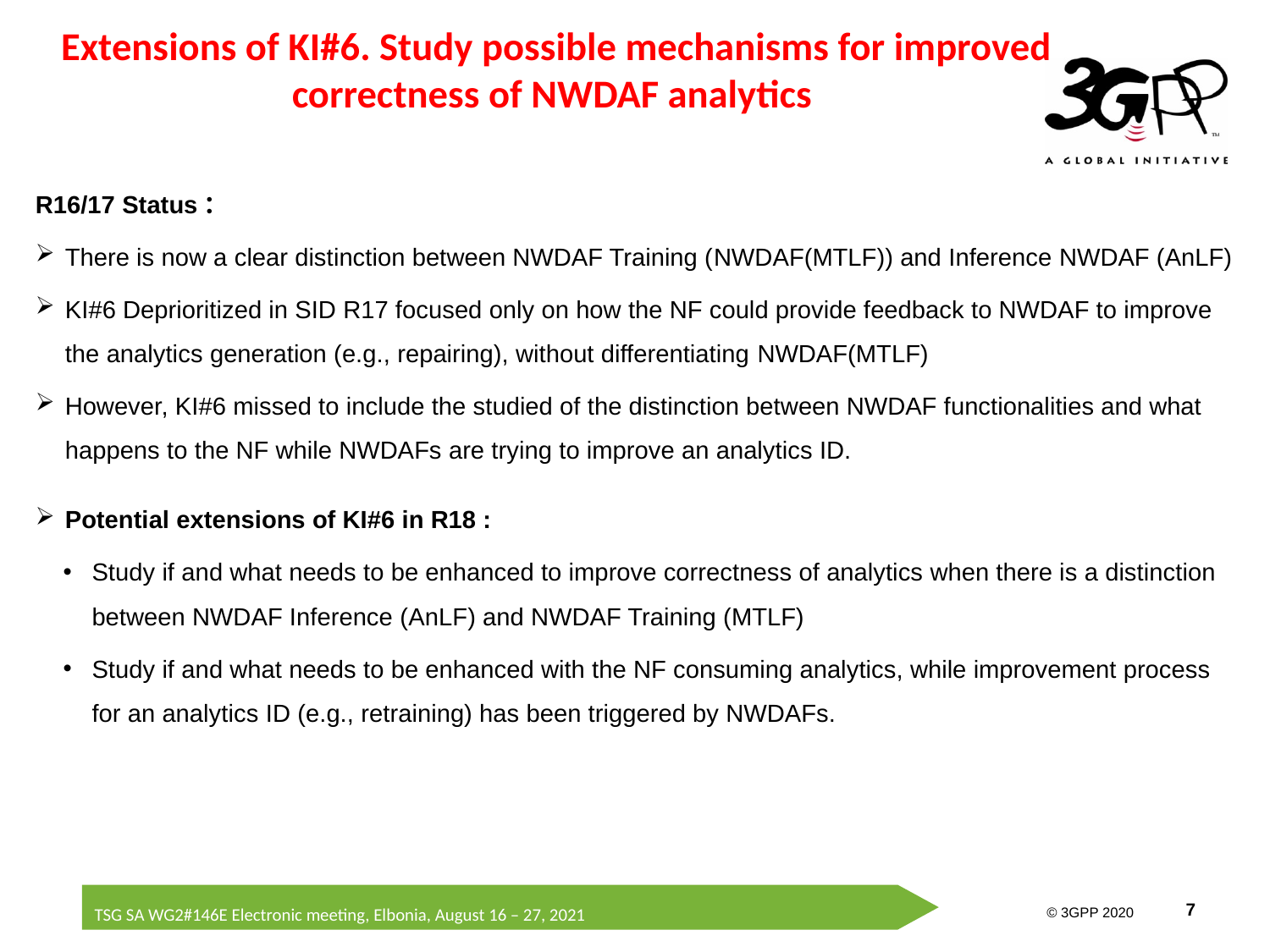

# Extensions of KI#6. Study possible mechanisms for improved correctness of NWDAF analytics
R16/17 Status：
There is now a clear distinction between NWDAF Training (NWDAF(MTLF)) and Inference NWDAF (AnLF)
KI#6 Deprioritized in SID R17 focused only on how the NF could provide feedback to NWDAF to improve the analytics generation (e.g., repairing), without differentiating NWDAF(MTLF)
However, KI#6 missed to include the studied of the distinction between NWDAF functionalities and what happens to the NF while NWDAFs are trying to improve an analytics ID.
Potential extensions of KI#6 in R18 :
Study if and what needs to be enhanced to improve correctness of analytics when there is a distinction between NWDAF Inference (AnLF) and NWDAF Training (MTLF)
Study if and what needs to be enhanced with the NF consuming analytics, while improvement process for an analytics ID (e.g., retraining) has been triggered by NWDAFs.